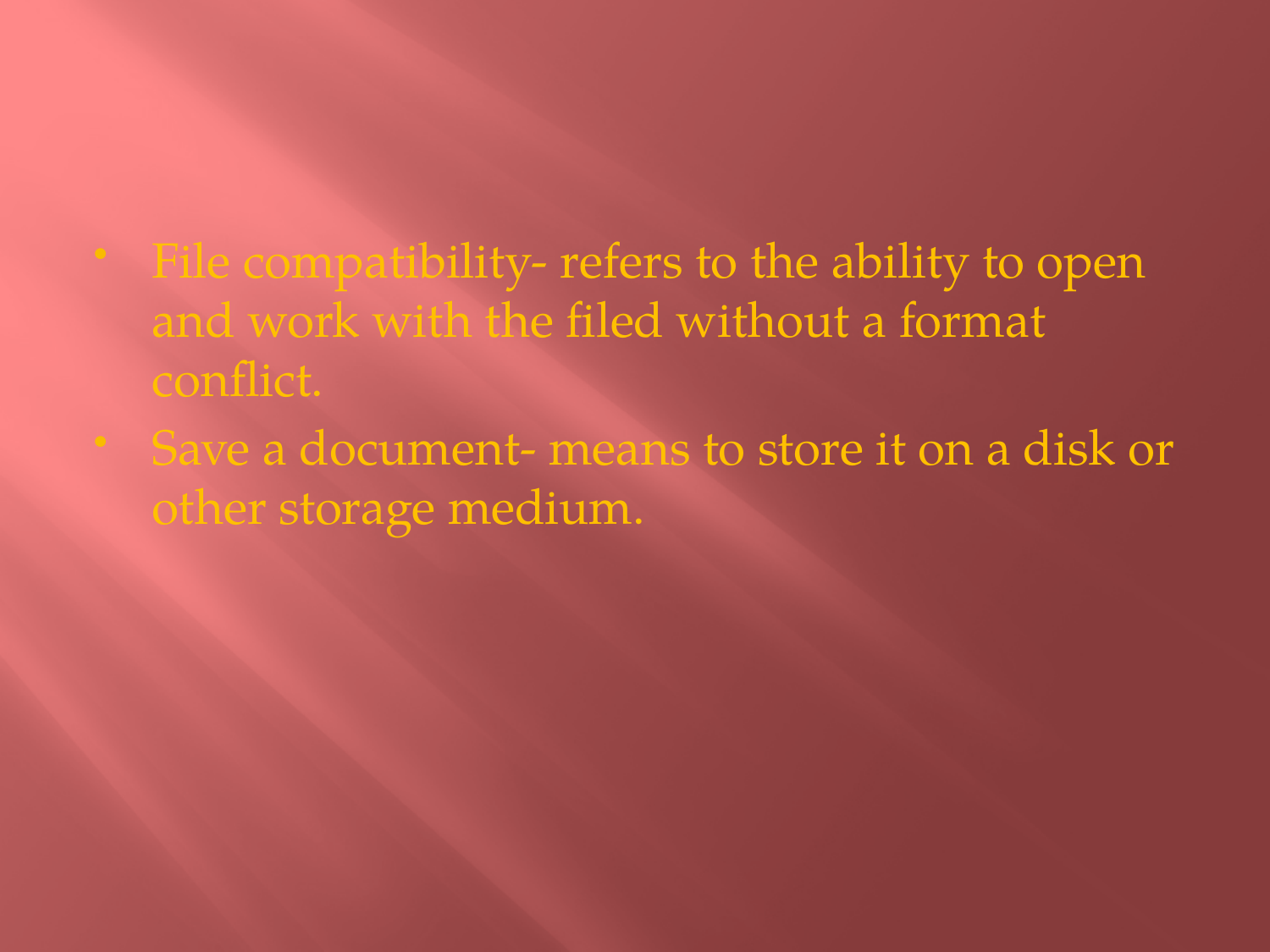

#
File compatibility- refers to the ability to open and work with the filed without a format conflict.
Save a document- means to store it on a disk or other storage medium.